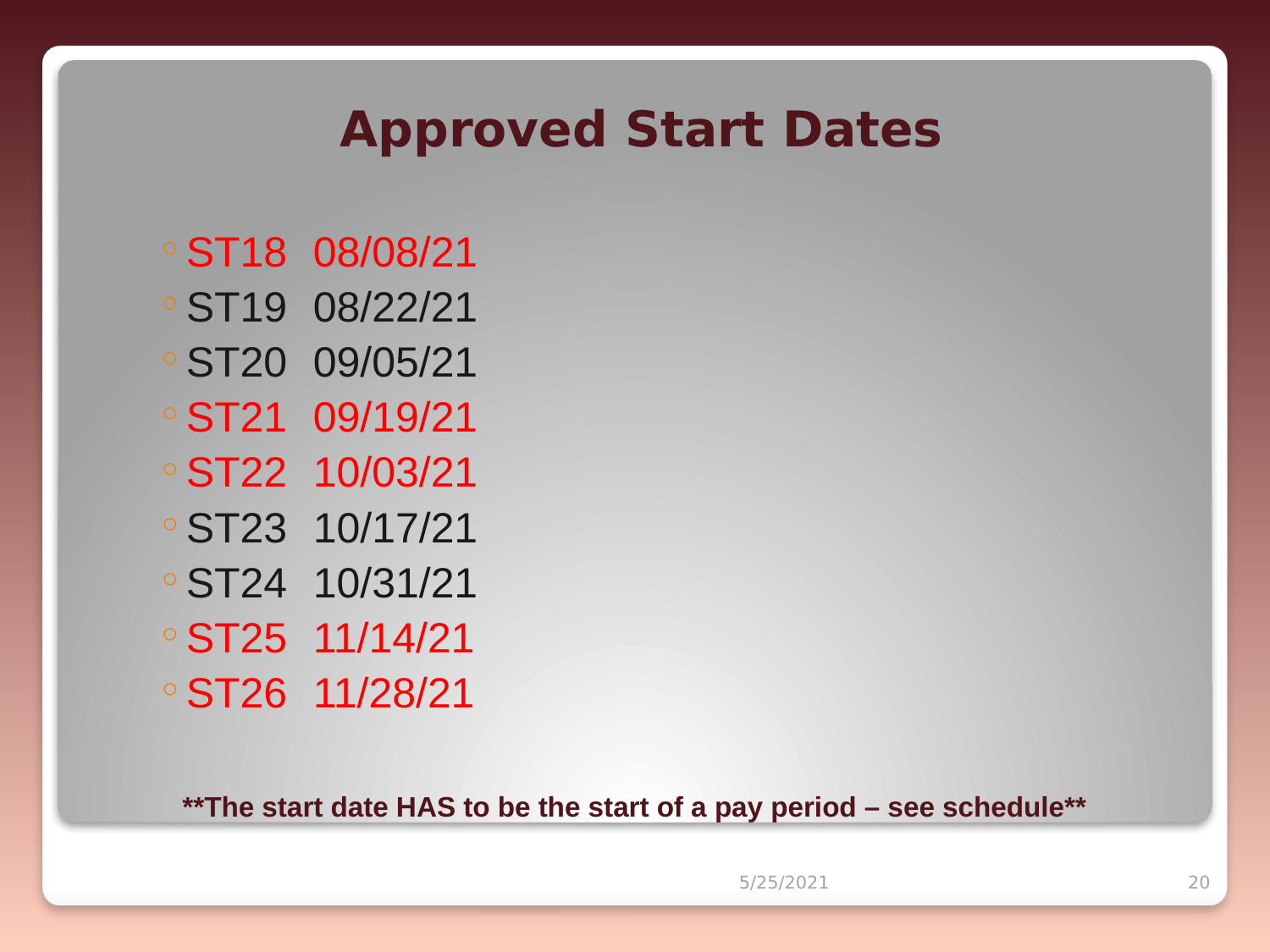

Approved Start Dates

ST18	08/08/21
ST19	08/22/21
ST20	09/05/21
ST21	09/19/21
ST22	10/03/21
ST23	10/17/21
ST24	10/31/21
ST25	11/14/21
ST26	11/28/21
**The start date HAS to be the start of a pay period – see schedule**
5/25/2021
20